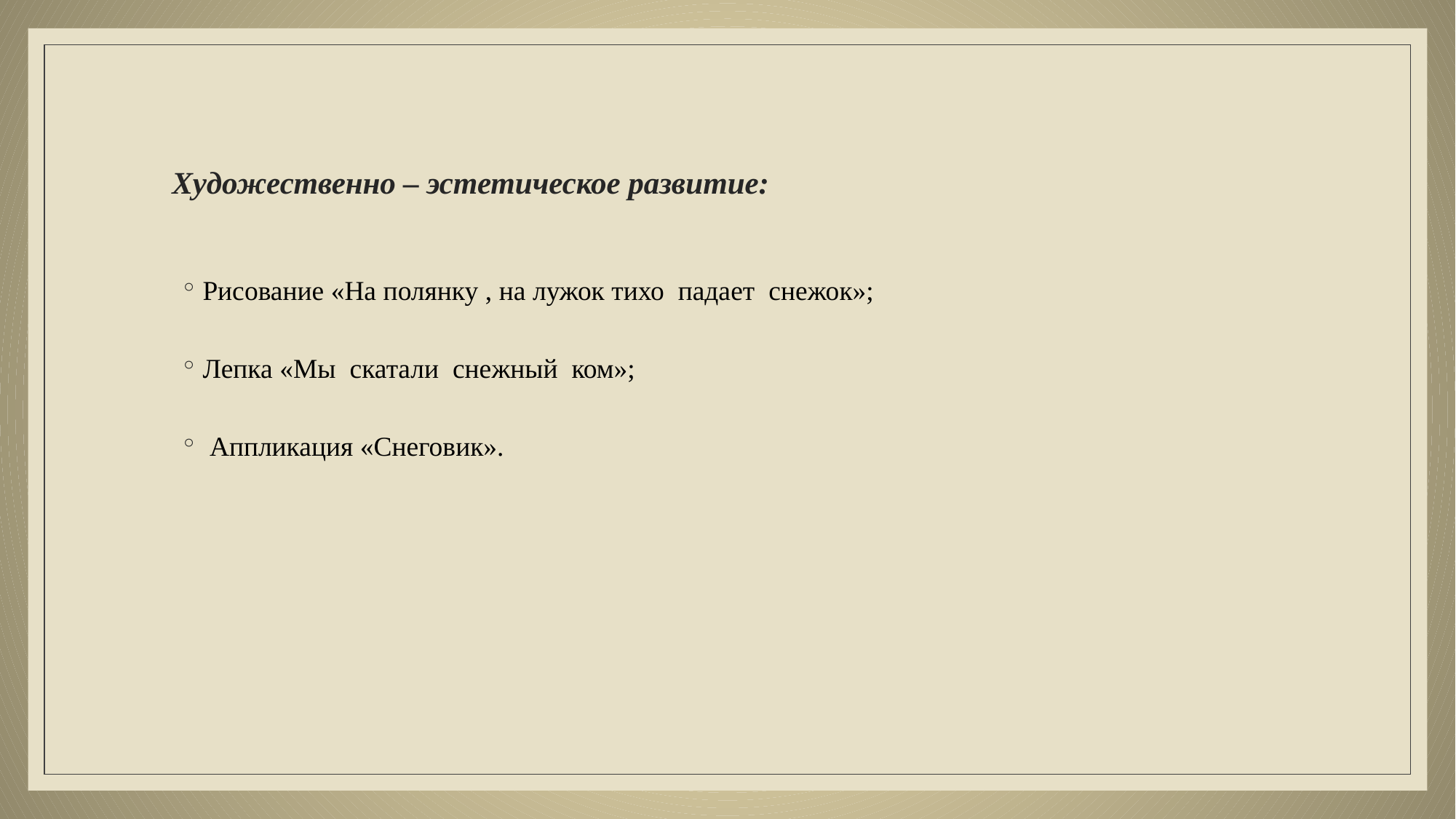

# Художественно – эстетическое развитие:
Рисование «На полянку , на лужок тихо  падает  снежок»;
Лепка «Мы  скатали  снежный  ком»;
 Аппликация «Снеговик».